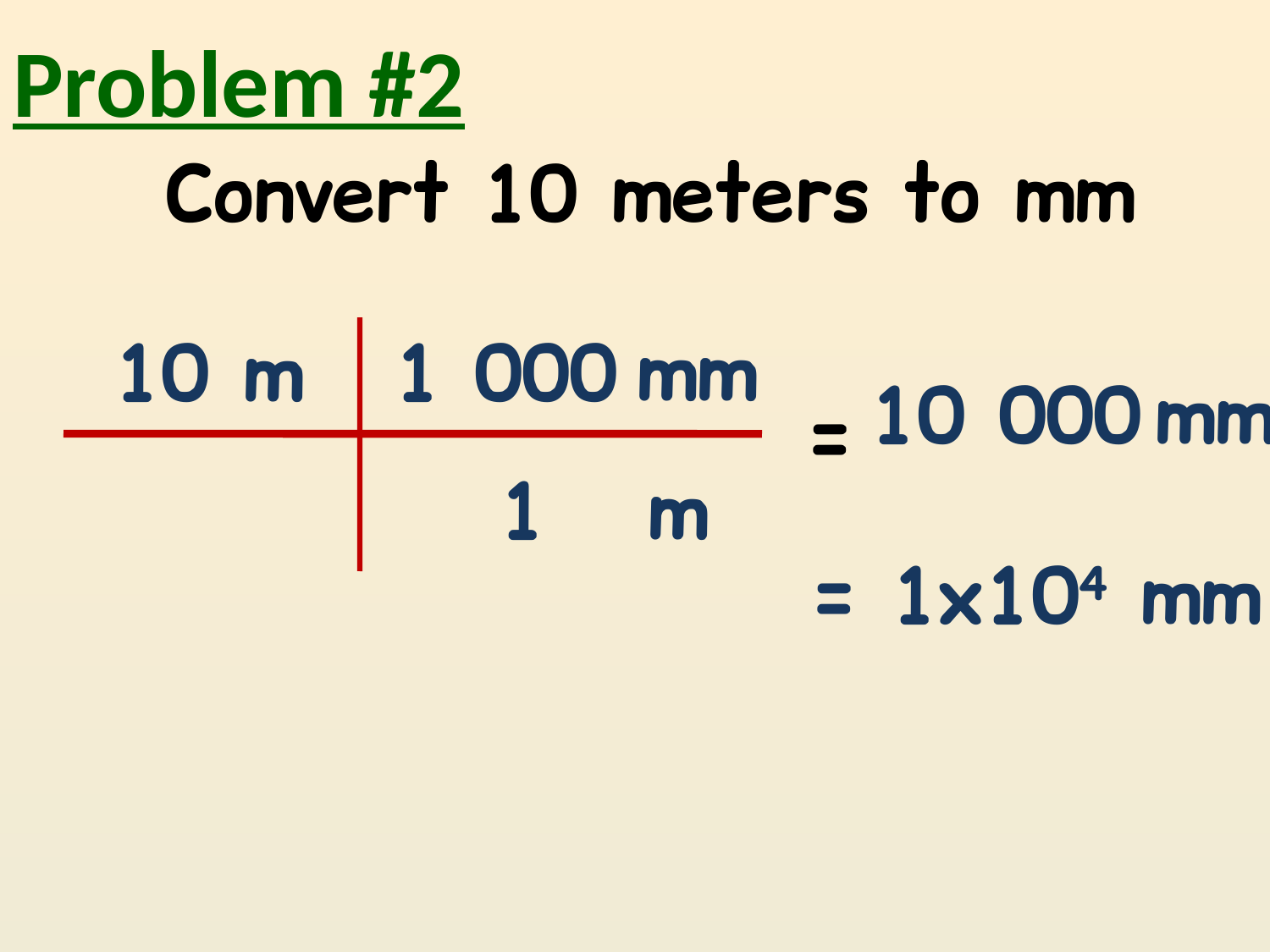

# Problem #2
Convert 10 meters to mm
mm
10 m
1 000
10 000
mm
=
1
m
= 1x104 mm